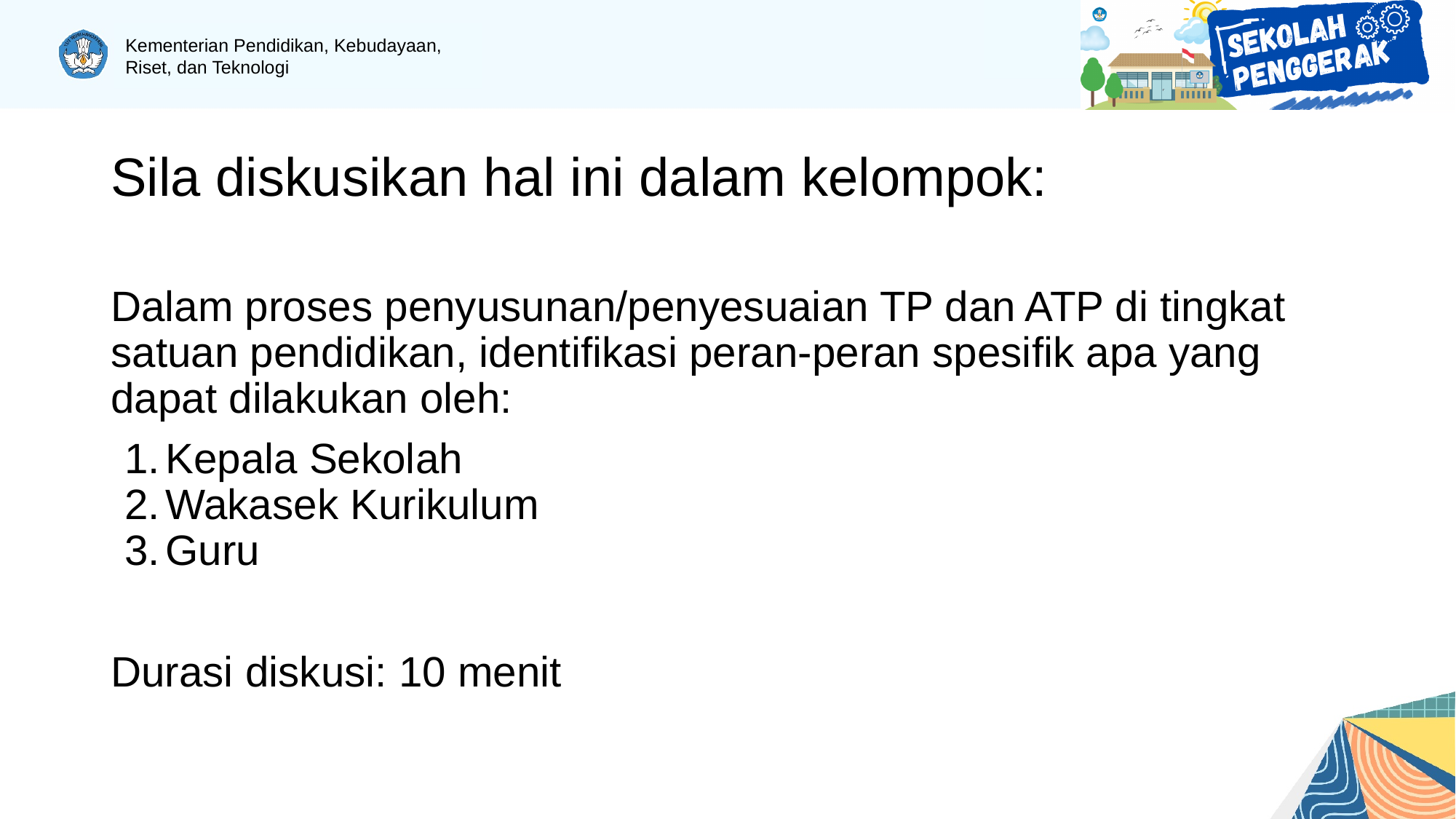

# Sila diskusikan hal ini dalam kelompok:
Dalam proses penyusunan/penyesuaian TP dan ATP di tingkat satuan pendidikan, identifikasi peran-peran spesifik apa yang dapat dilakukan oleh:
Kepala Sekolah
Wakasek Kurikulum
Guru

Durasi diskusi: 10 menit